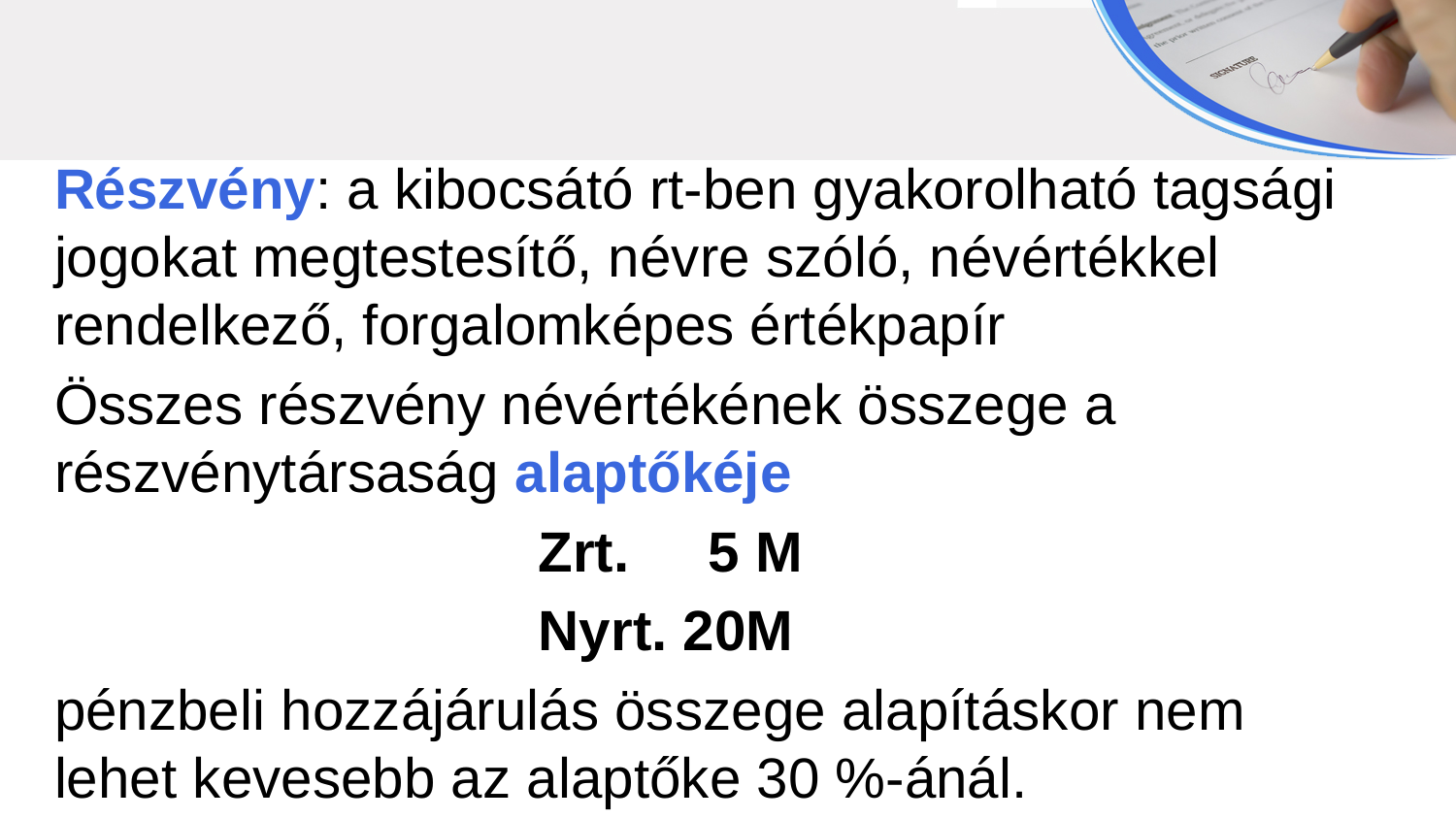

Részvény: a kibocsátó rt-ben gyakorolható tagsági
jogokat megtestesítő, névre szóló, névértékkel
rendelkező, forgalomképes értékpapír
Összes részvény névértékének összege a
részvénytársaság alaptőkéje
			   Zrt.     5 M
			   Nyrt. 20M
pénzbeli hozzájárulás összege alapításkor nem
lehet kevesebb az alaptőke 30 %-ánál.